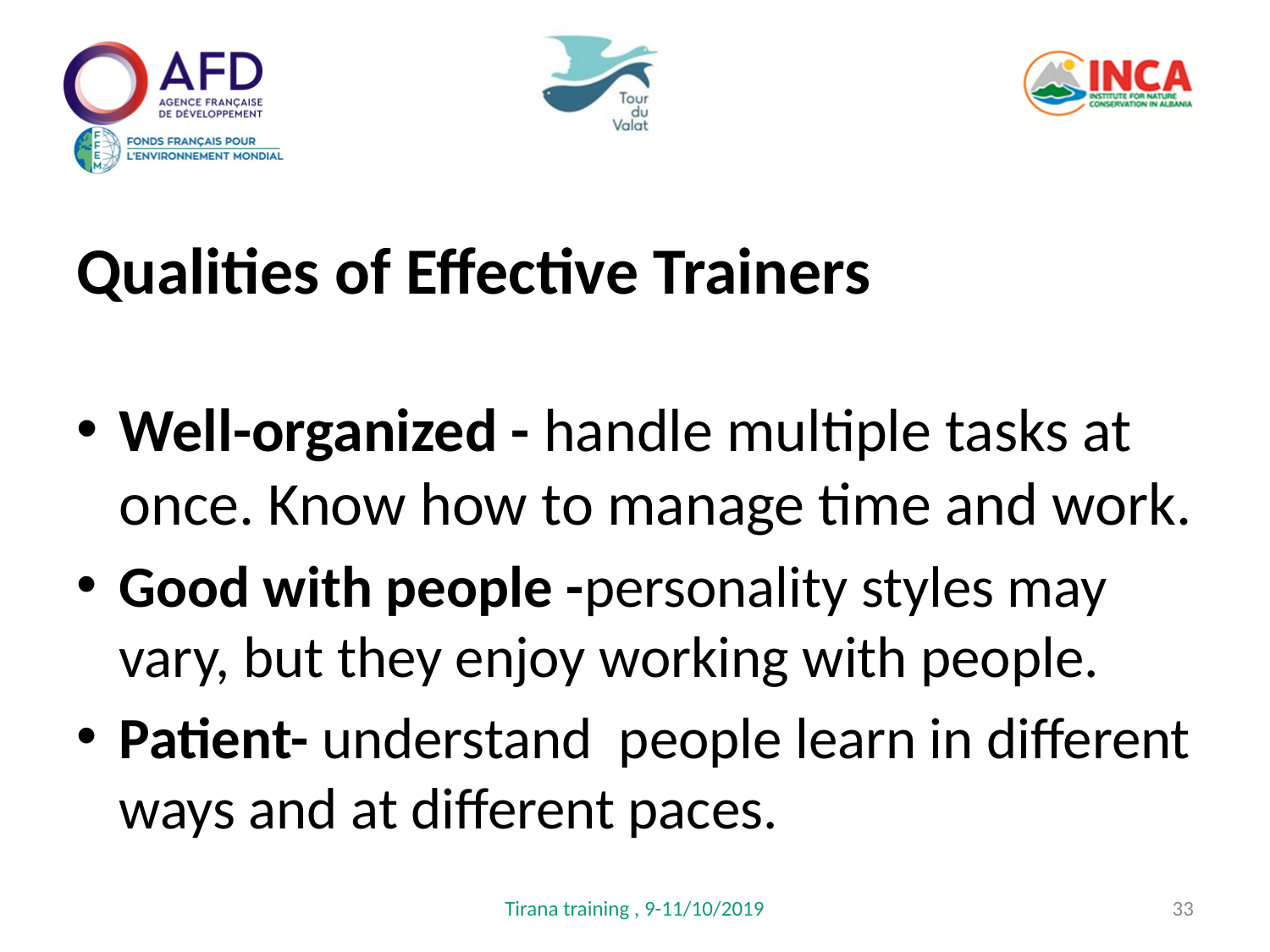

Qualities of Effective Trainers

Well-organized - handle multiple tasks at once. Know how to manage time and work.
Good with people -personality styles may vary, but they enjoy working with people.
Patient- understand  people learn in different ways and at different paces.
Tirana training , 9-11/10/2019
33